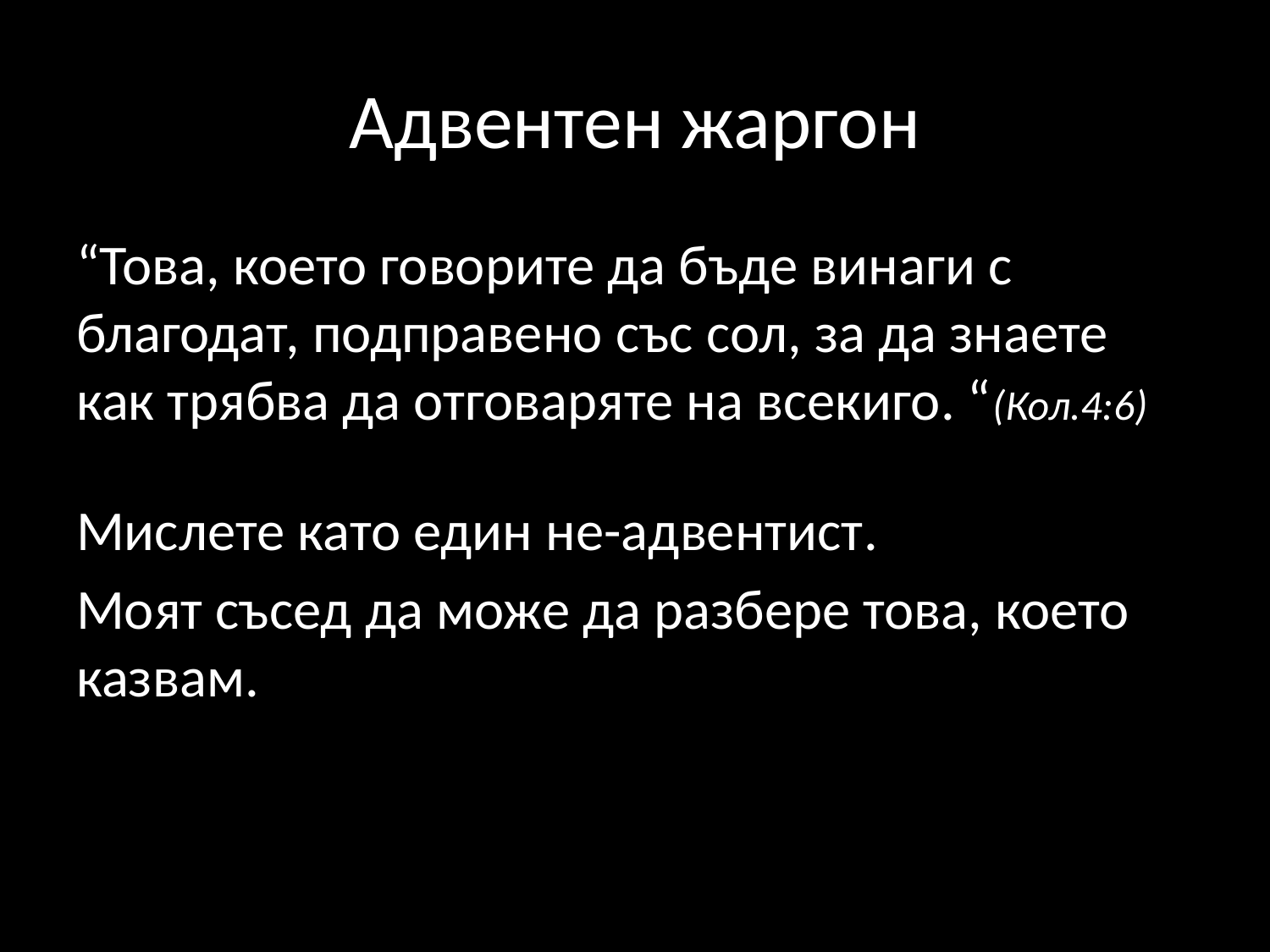

# Адвентен жаргон
“Това, което говорите да бъде винаги с благодат, подправено със сол, за да знаете как трябва да отговаряте на всекиго. “(Кол.4:6)
Мислете като един не-адвентист.
Моят съсед да може да разбере това, което казвам.